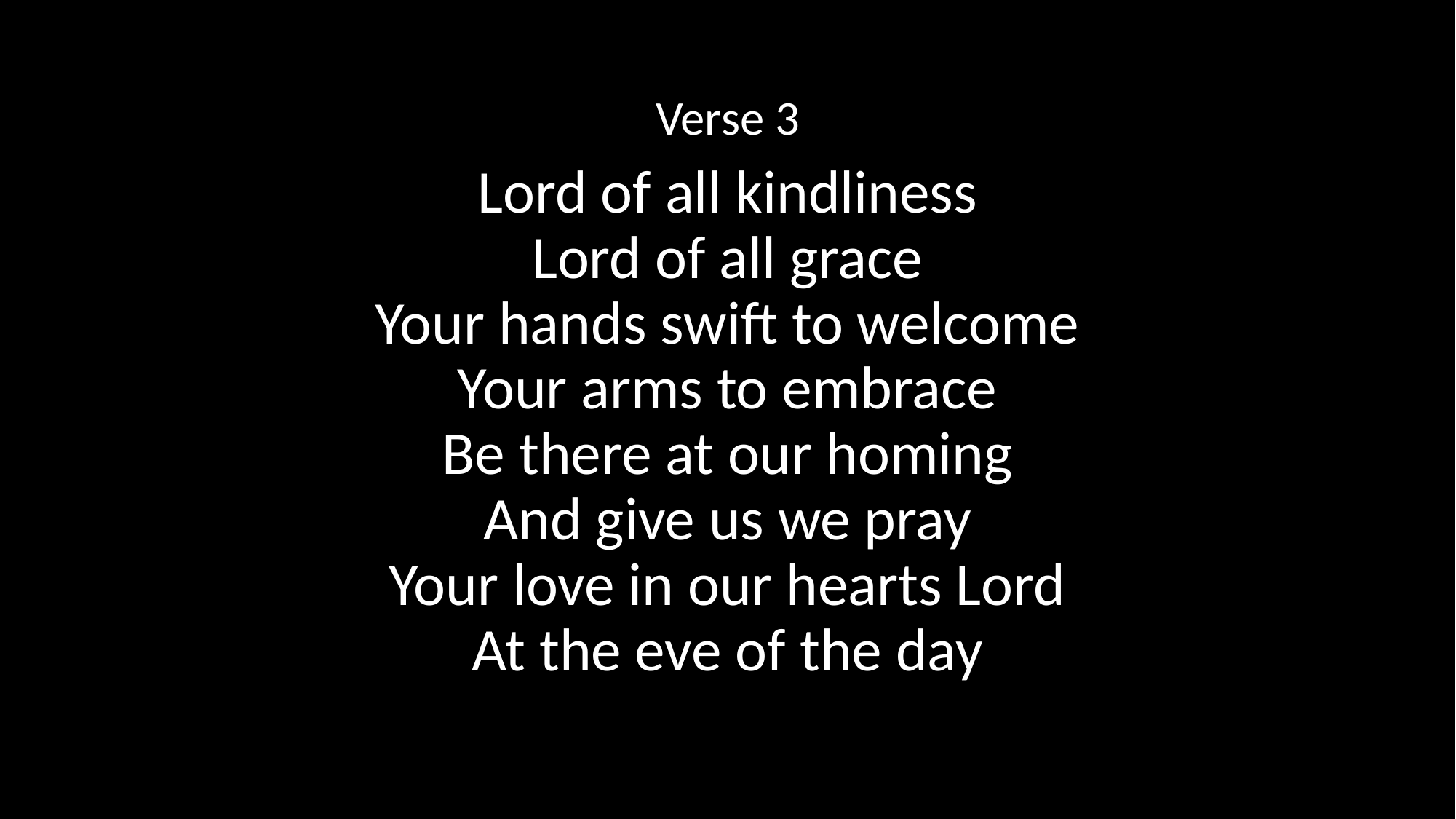

Verse 3
Lord of all kindliness
Lord of all grace
Your hands swift to welcome
Your arms to embrace
Be there at our homing
And give us we pray
Your love in our hearts Lord
At the eve of the day